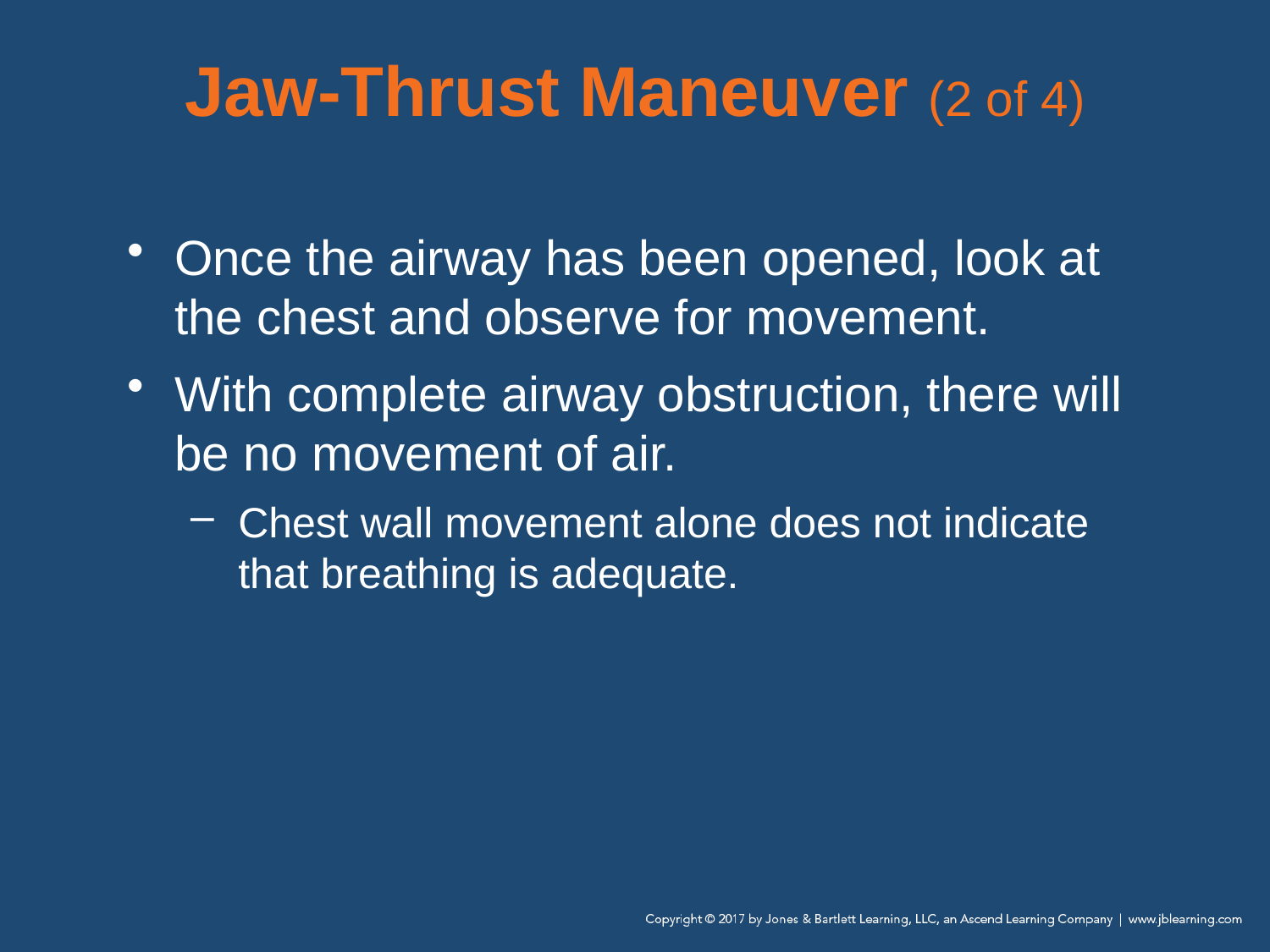

# Jaw-Thrust Maneuver (2 of 4)
Once the airway has been opened, look at the chest and observe for movement.
With complete airway obstruction, there will be no movement of air.
Chest wall movement alone does not indicate that breathing is adequate.